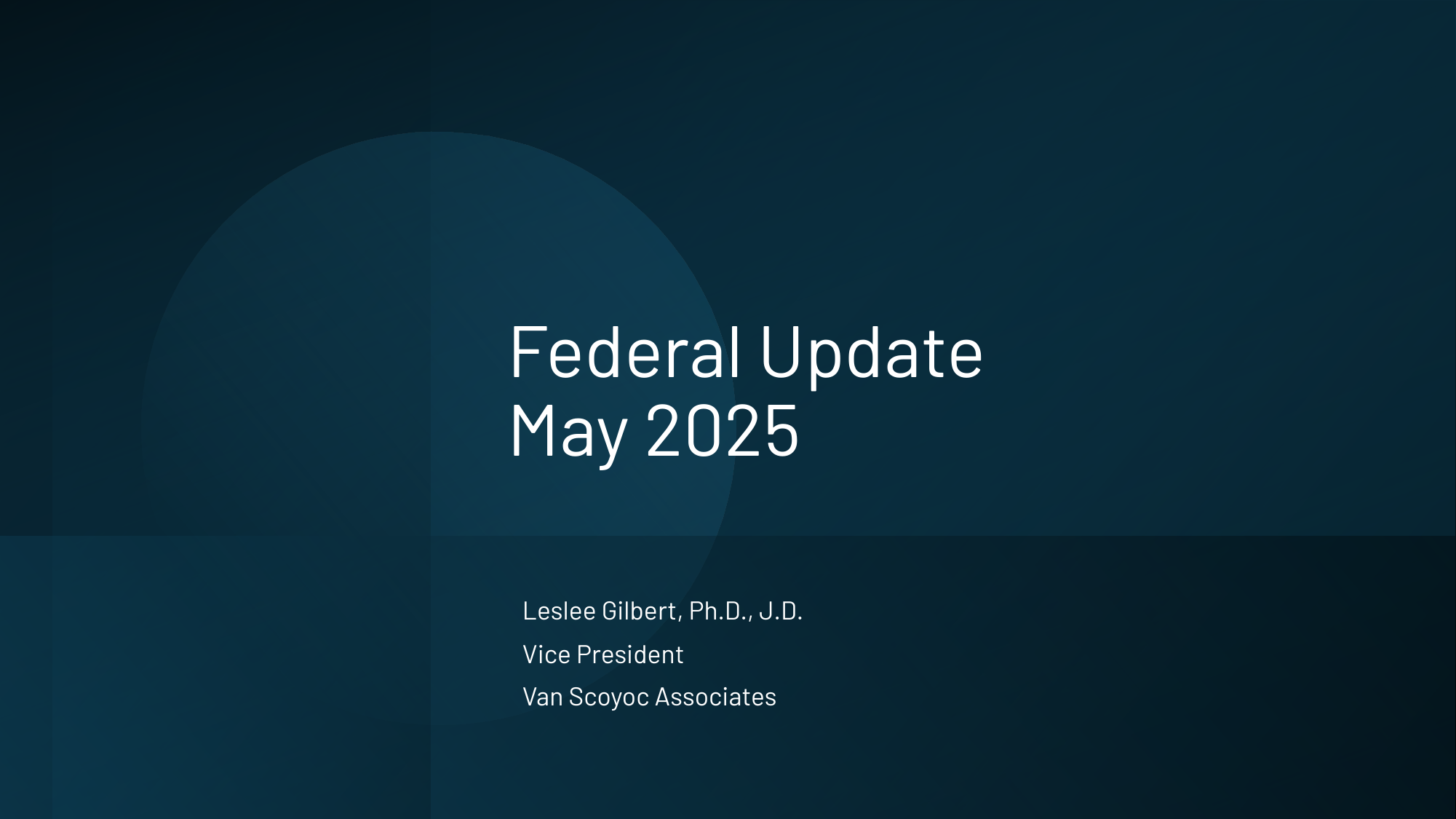

# Federal Update May 2025

Leslee Gilbert, Ph.D., J.D.
Vice President
Van Scoyoc Associates